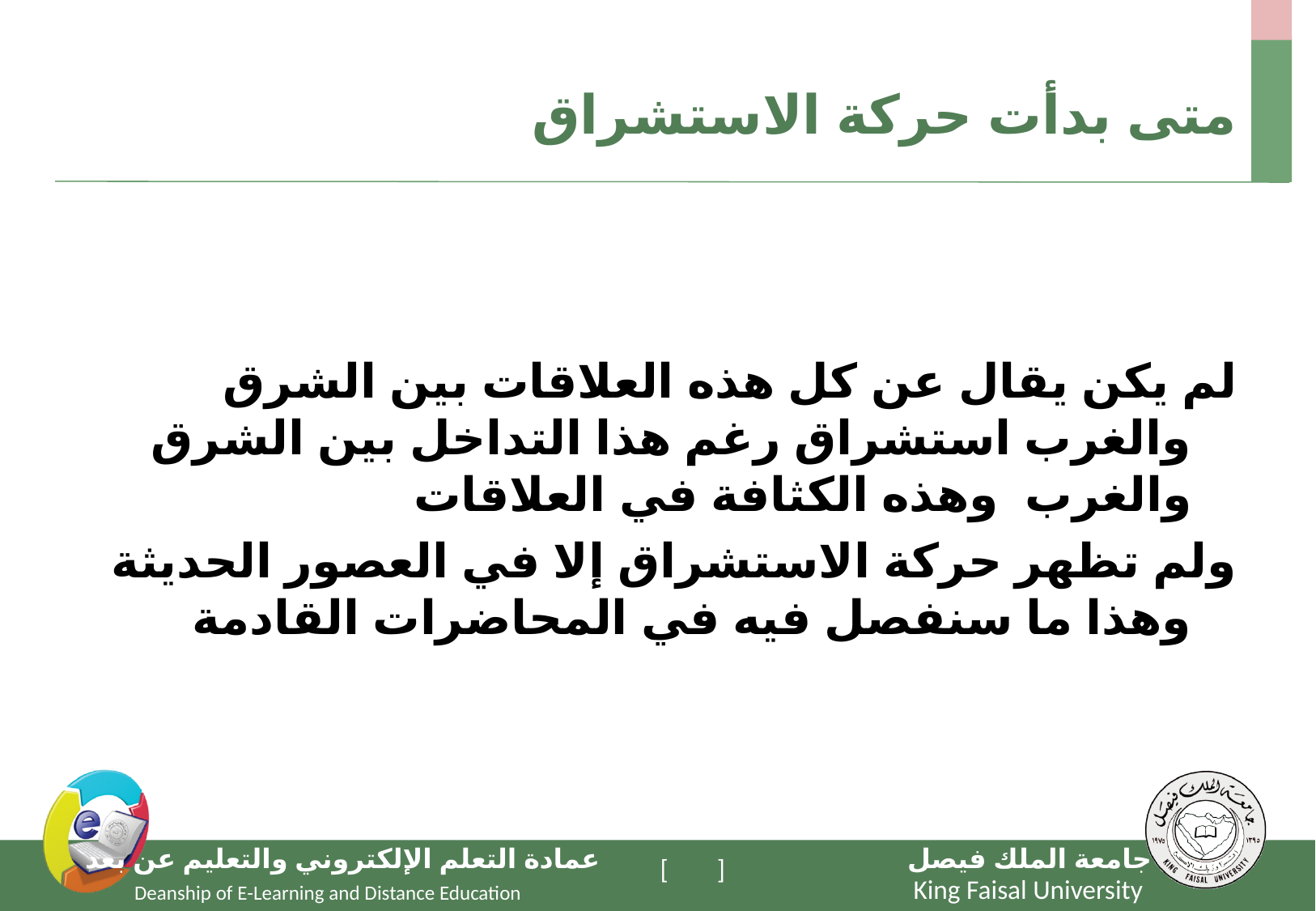

# متى بدأت حركة الاستشراق

لم يكن يقال عن كل هذه العلاقات بين الشرق والغرب استشراق رغم هذا التداخل بين الشرق والغرب  وهذه الكثافة في العلاقات
ولم تظهر حركة الاستشراق إلا في العصور الحديثة وهذا ما سنفصل فيه في المحاضرات القادمة